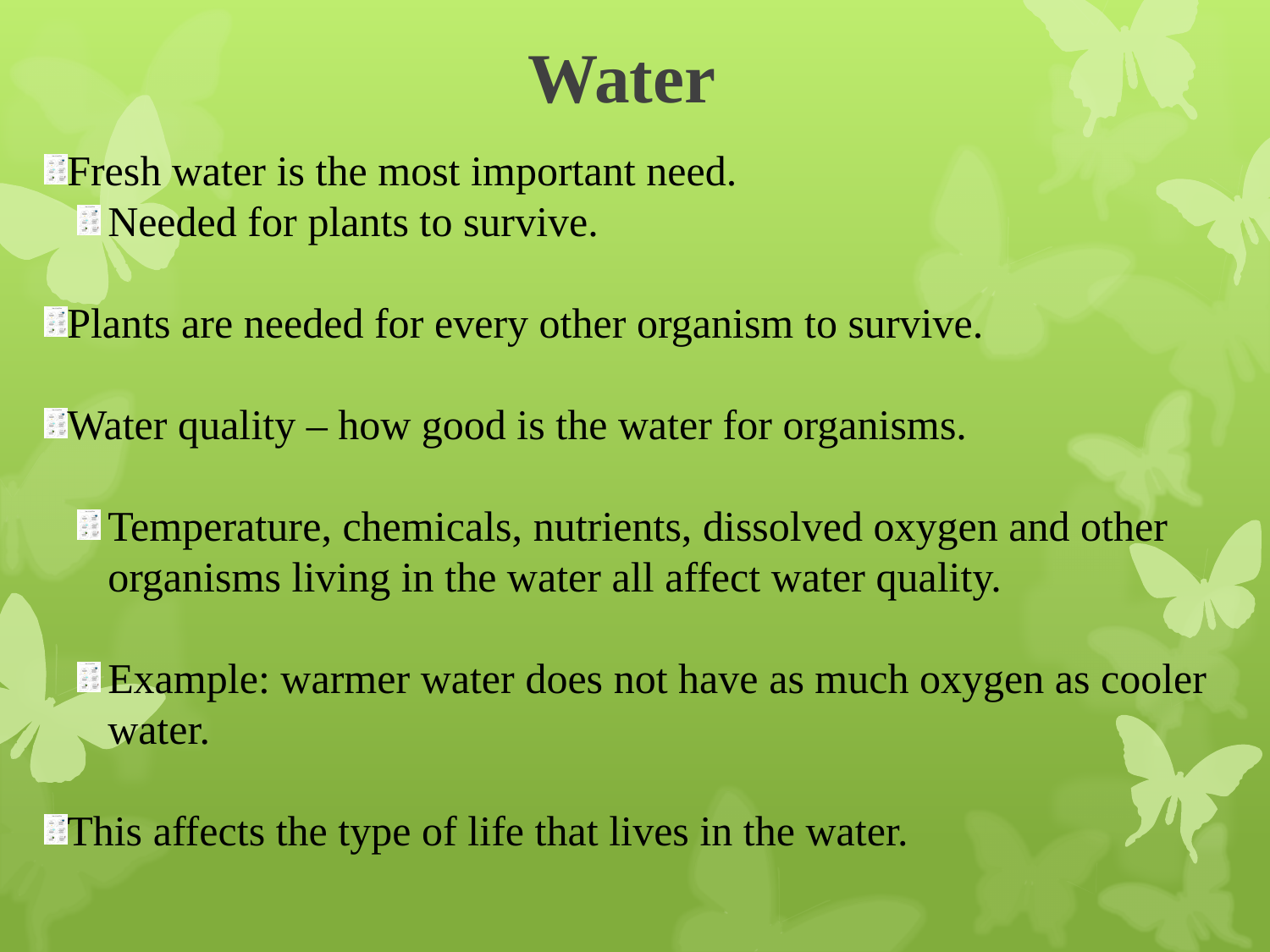

# Water
Fresh water is the most important need.
Needed for plants to survive.

Plants are needed for every other organism to survive.

Water quality – how good is the water for organisms.

Temperature, chemicals, nutrients, dissolved oxygen and other organisms living in the water all affect water quality.

Example: warmer water does not have as much oxygen as cooler water.

This affects the type of life that lives in the water.